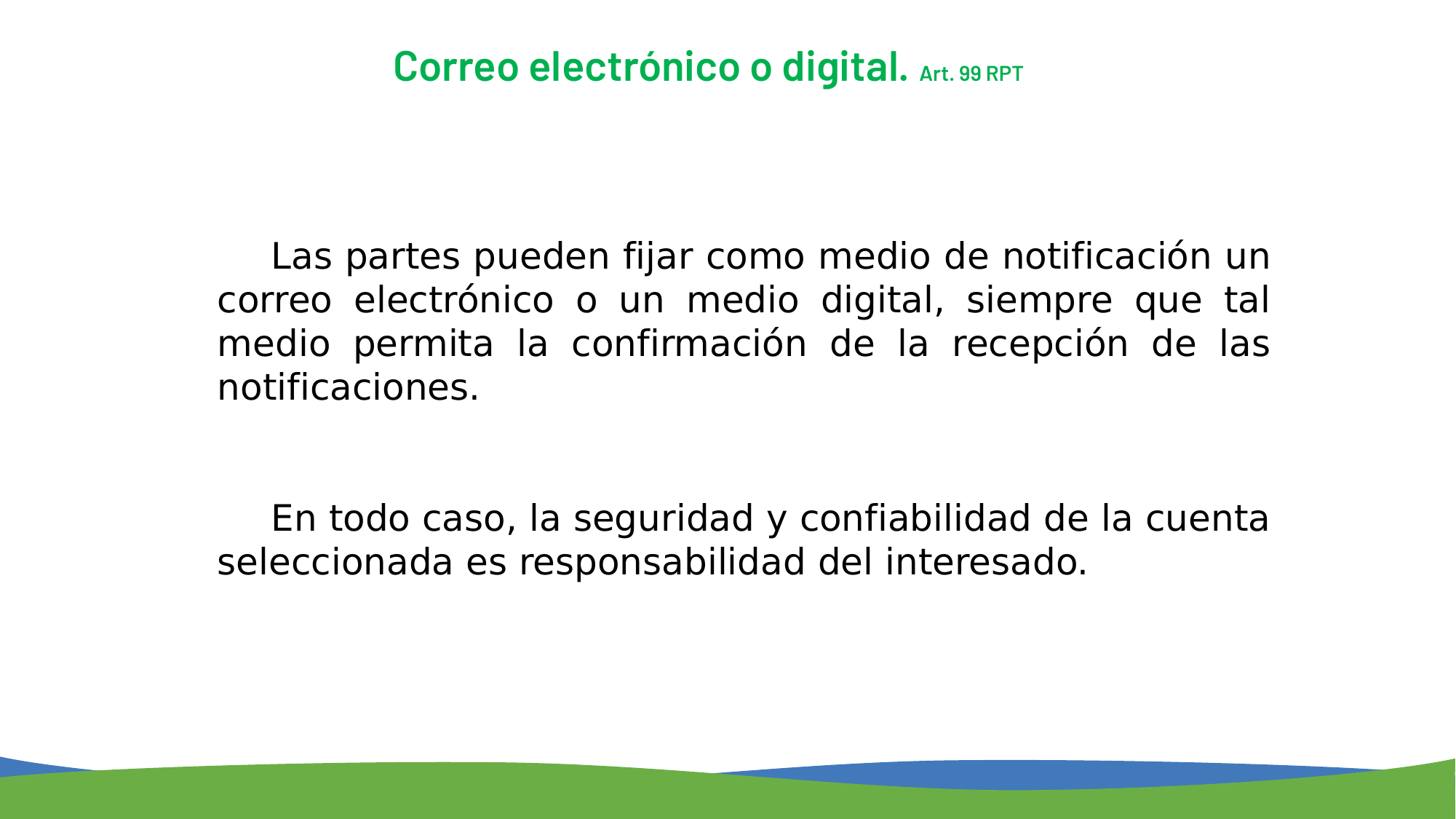

Correo electrónico o digital. Art. 99 RPT

Las partes pueden fijar como medio de notificación un correo electrónico o un medio digital, siempre que tal medio permita la confirmación de la recepción de las notificaciones.

En todo caso, la seguridad y confiabilidad de la cuenta seleccionada es responsabilidad del interesado.